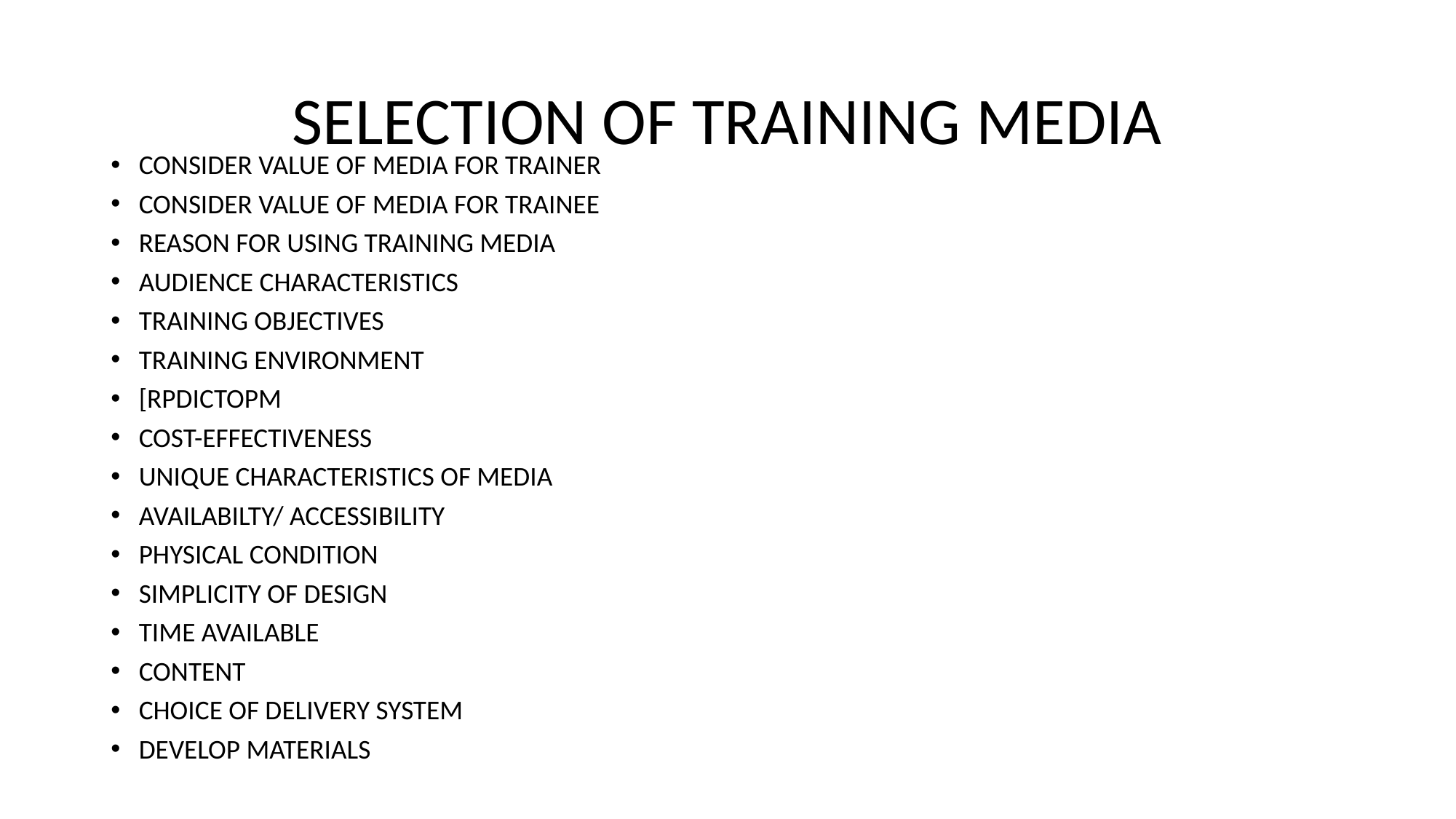

# SELECTION OF TRAINING MEDIA
CONSIDER VALUE OF MEDIA FOR TRAINER
CONSIDER VALUE OF MEDIA FOR TRAINEE
REASON FOR USING TRAINING MEDIA
AUDIENCE CHARACTERISTICS
TRAINING OBJECTIVES
TRAINING ENVIRONMENT
[RPDICTOPM
COST-EFFECTIVENESS
UNIQUE CHARACTERISTICS OF MEDIA
AVAILABILTY/ ACCESSIBILITY
PHYSICAL CONDITION
SIMPLICITY OF DESIGN
TIME AVAILABLE
CONTENT
CHOICE OF DELIVERY SYSTEM
DEVELOP MATERIALS